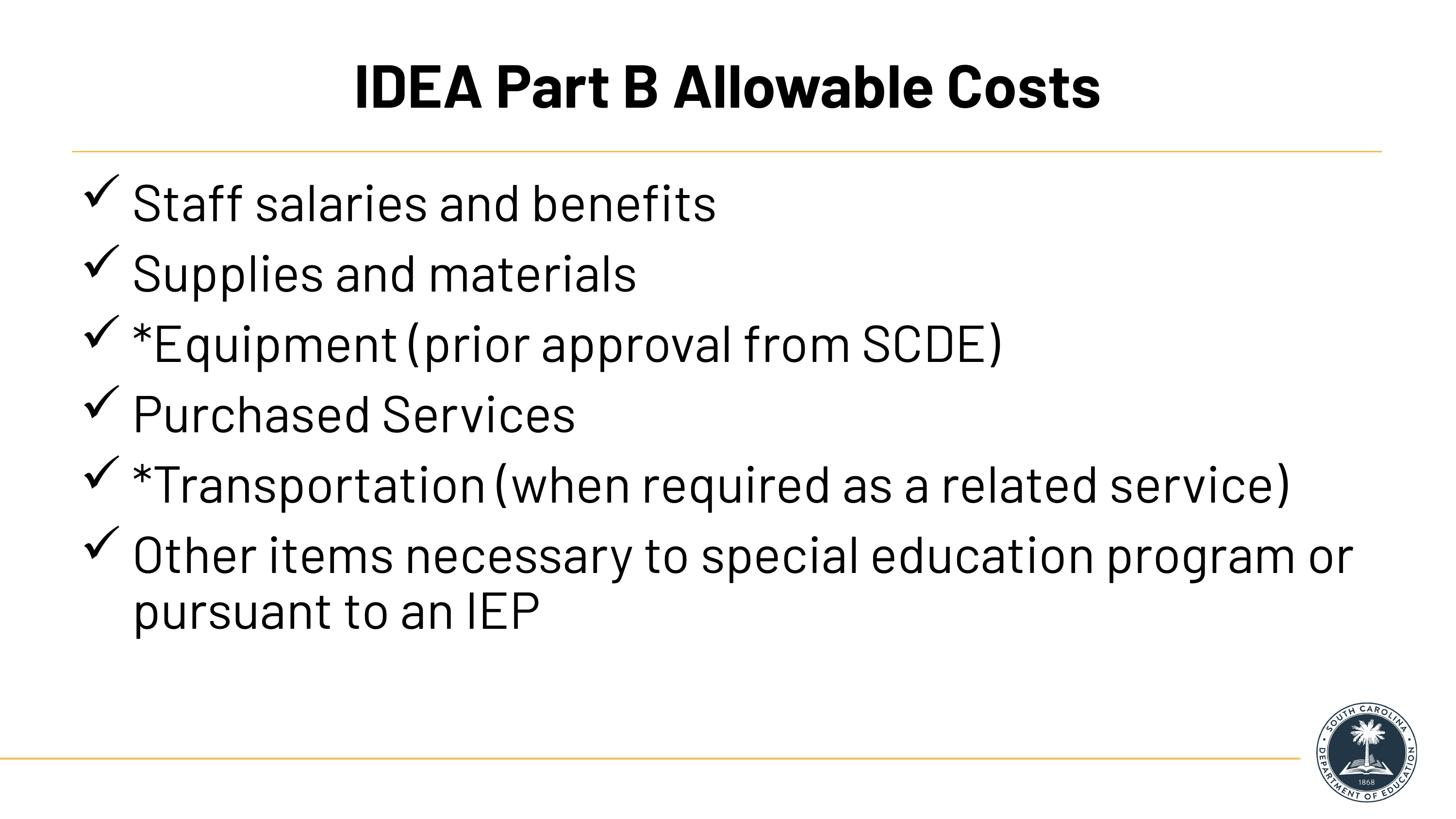

# IDEA Part B Allowable Costs
Staff salaries and benefits
Supplies and materials
*Equipment (prior approval from SCDE)
Purchased Services
*Transportation (when required as a related service)
Other items necessary to special education program or pursuant to an IEP